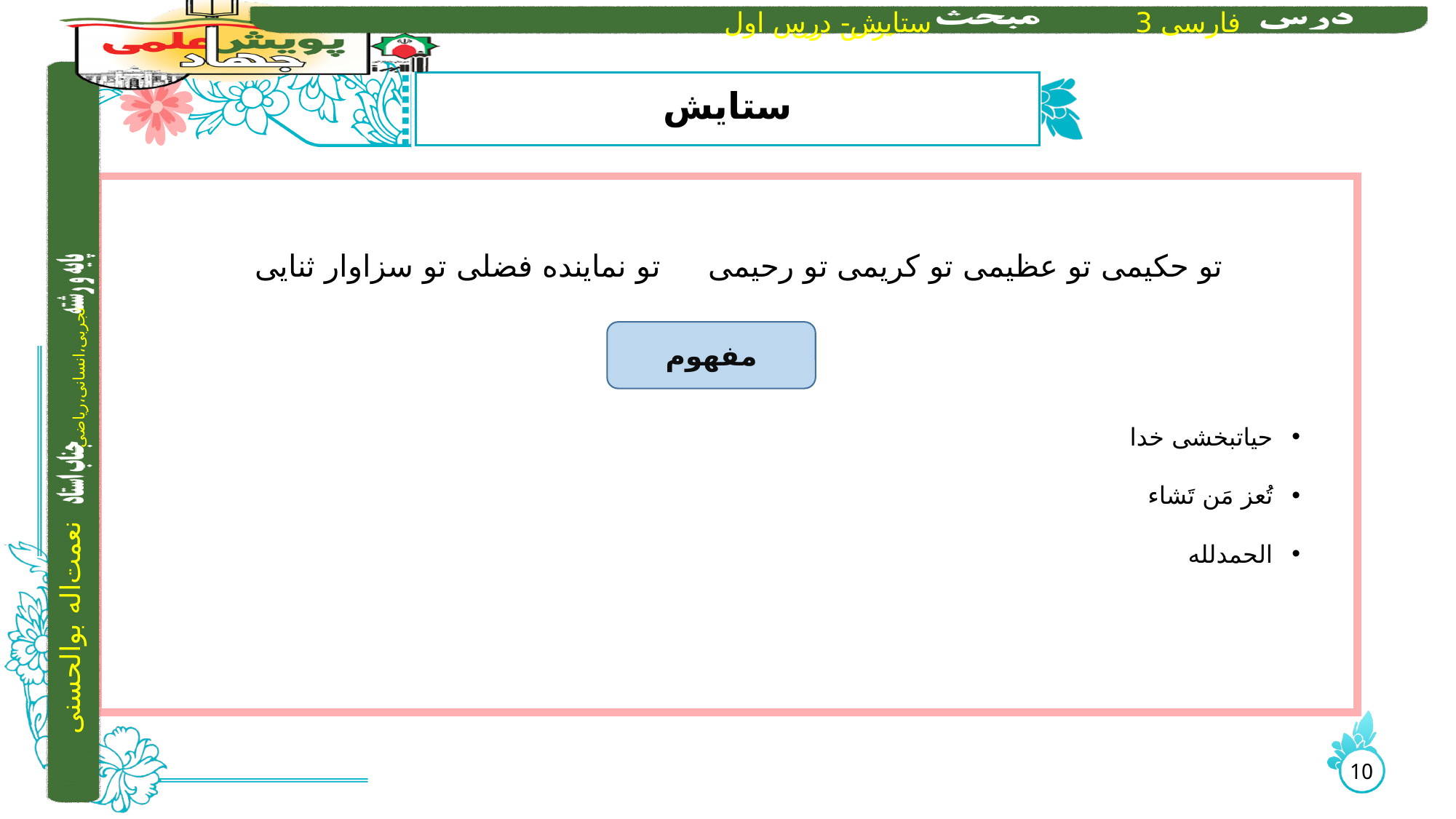

# ستایش
تو حکیمی تو عظیمی تو کریمی تو رحیمی     تو نماینده فضلی تو سزاوار ثنایی

حیات­بخشی خدا
تُعز مَن تَشاء
الحمدلله